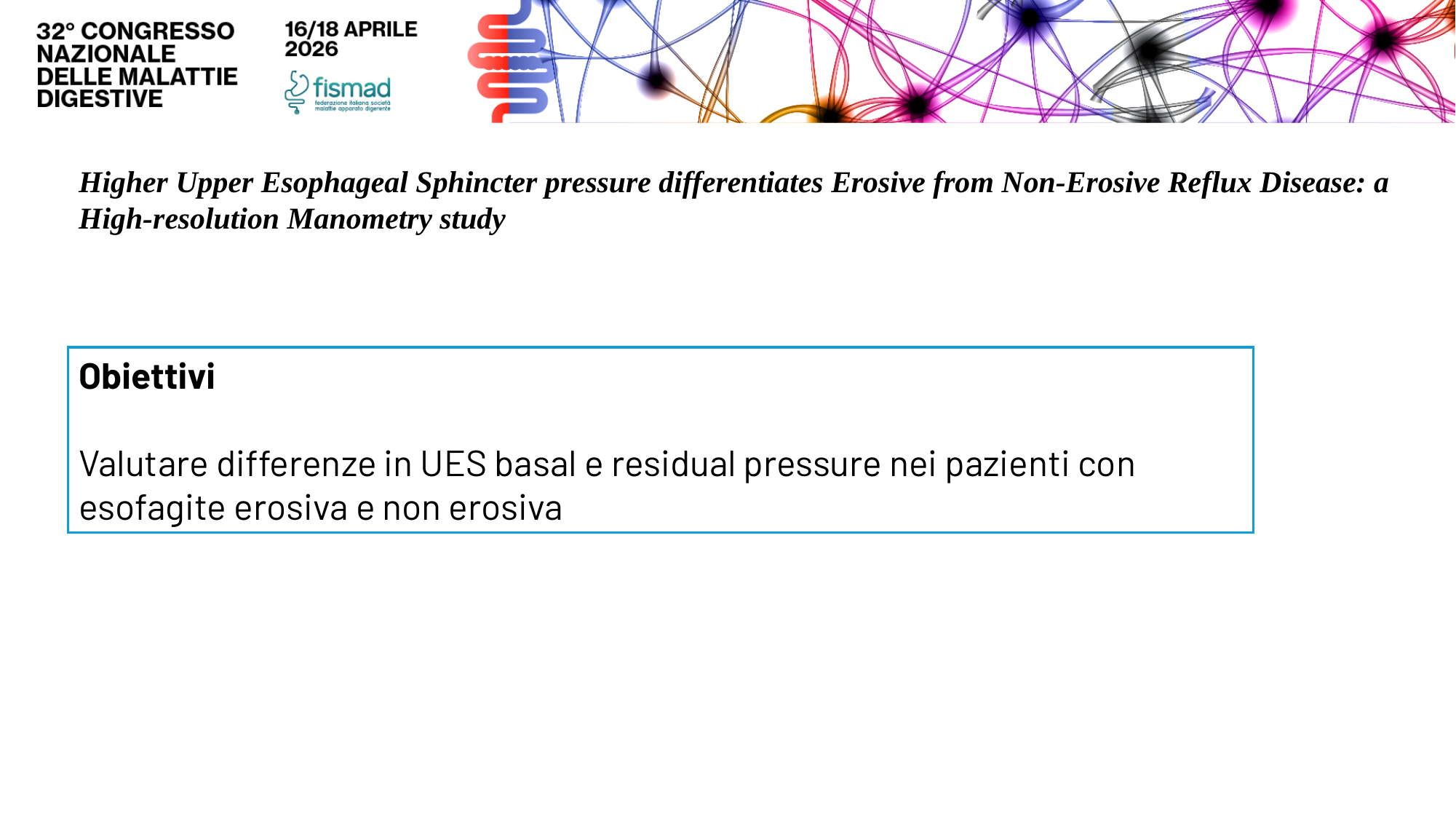

Higher Upper Esophageal Sphincter pressure differentiates Erosive from Non-Erosive Reflux Disease: a High-resolution Manometry study
Obiettivi

Valutare differenze in UES basal e residual pressure nei pazienti con esofagite erosiva e non erosiva